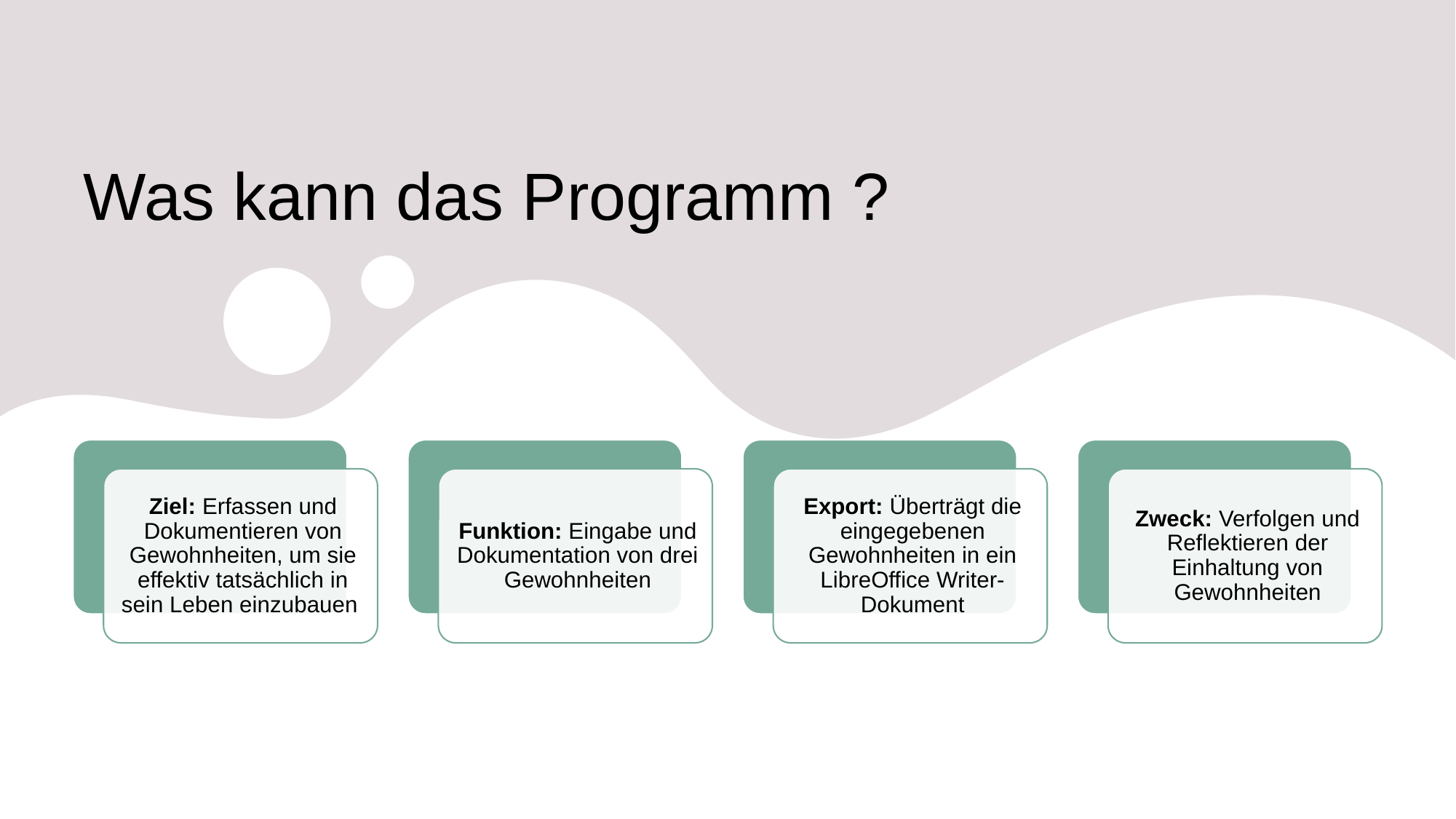

# Was kann das Programm ?

Ziel: Erfassen und Dokumentieren von Gewohnheiten, um sie effektiv tatsächlich in sein Leben einzubauen
Funktion: Eingabe und Dokumentation von drei Gewohnheiten
Export: Überträgt die eingegebenen Gewohnheiten in ein LibreOffice Writer-Dokument
Zweck: Verfolgen und Reflektieren der Einhaltung von Gewohnheiten